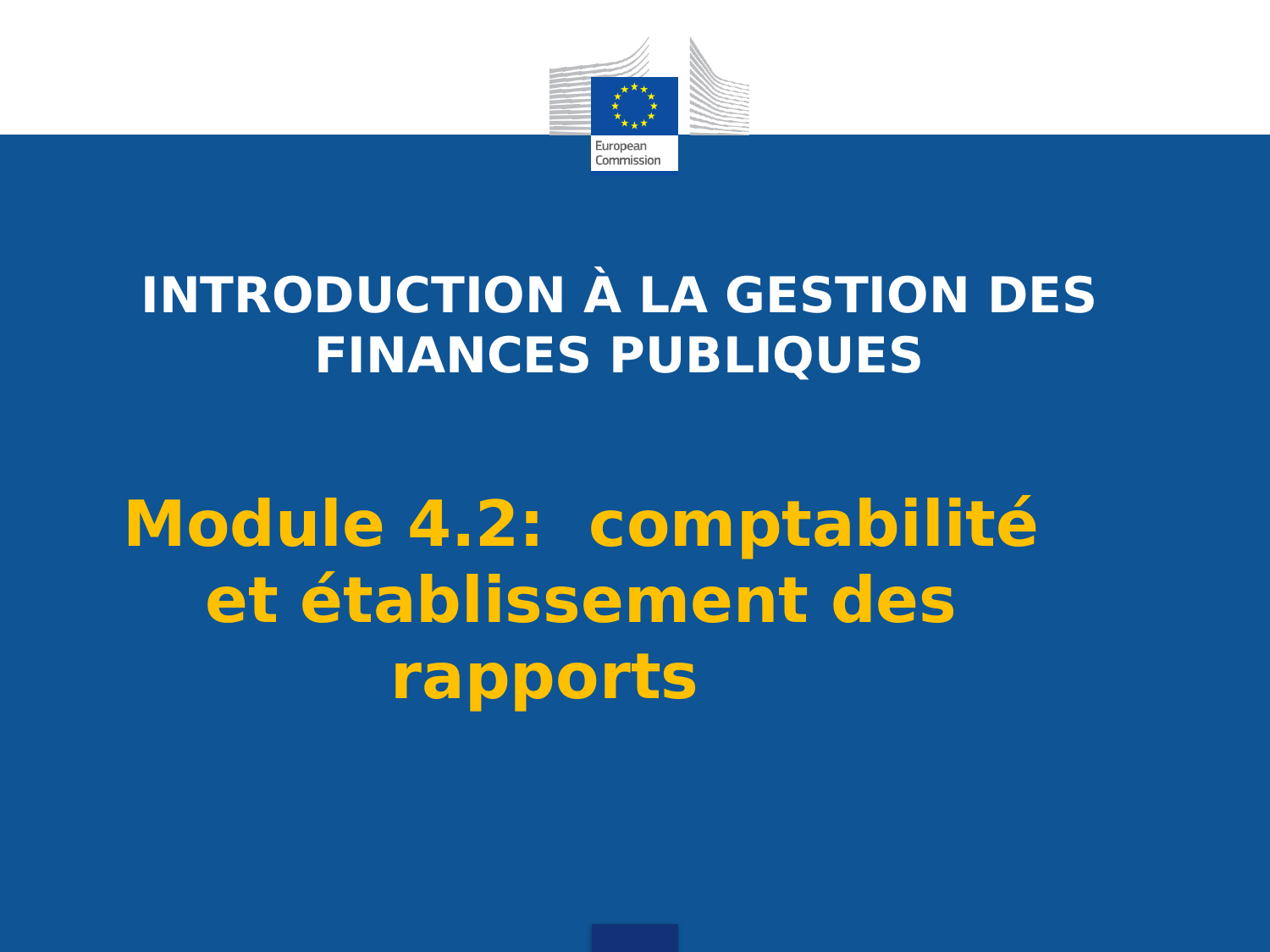

# INTRODUCTION À LA GESTION DES FINANCES PUBLIQUES
Module 4.2:  comptabilité et établissement des rapports